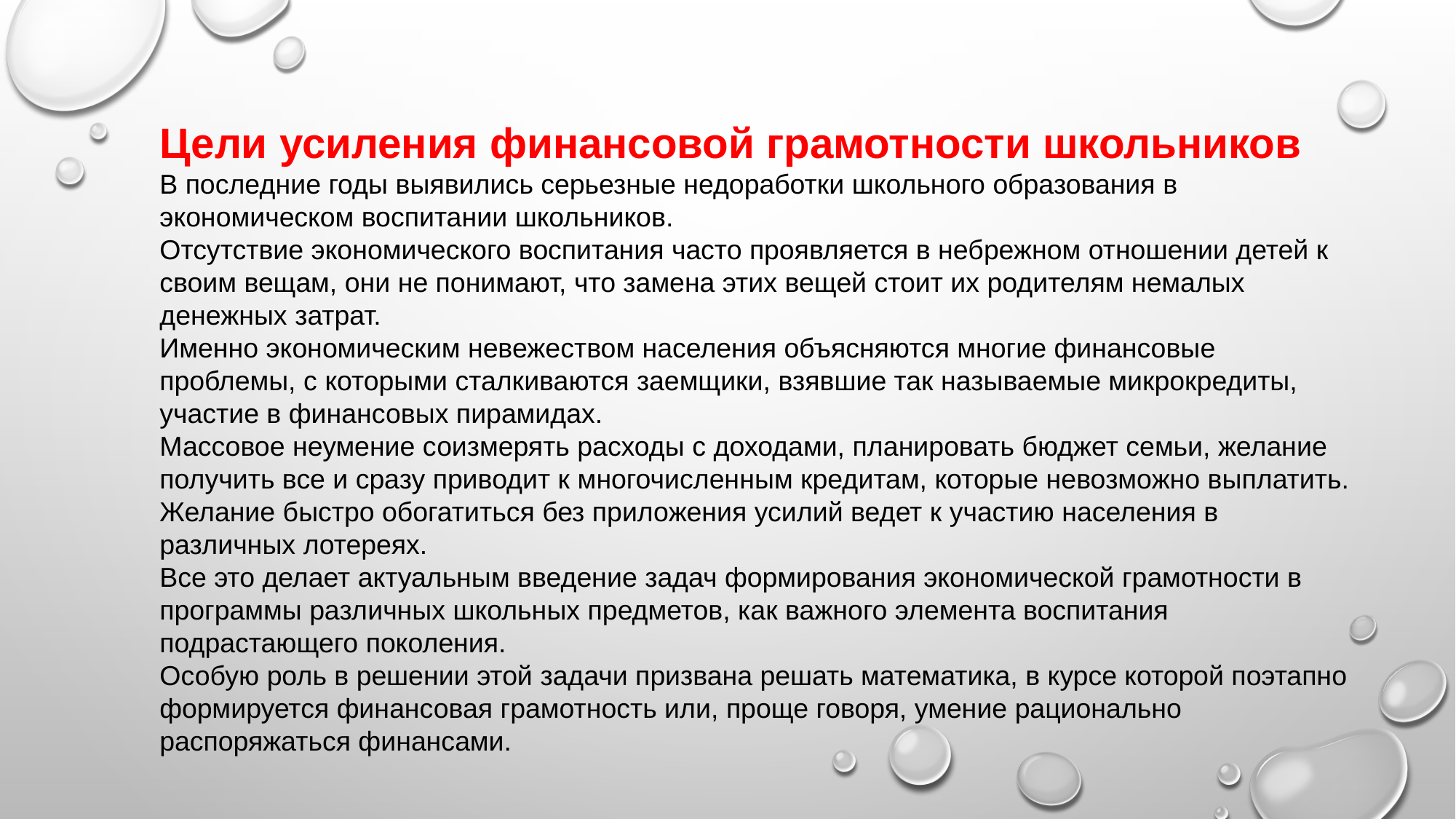

Цели усиления финансовой грамотности школьников
В последние годы выявились серьезные недоработки школьного образования в экономическом воспитании школьников.
Отсутствие экономического воспитания часто проявляется в небрежном отношении детей к своим вещам, они не понимают, что замена этих вещей стоит их родителям немалых денежных затрат.
Именно экономическим невежеством населения объясняются многие финансовые проблемы, с которыми сталкиваются заемщики, взявшие так называемые микрокредиты, участие в финансовых пирамидах.
Массовое неумение соизмерять расходы с доходами, планировать бюджет семьи, желание получить все и сразу приводит к многочисленным кредитам, которые невозможно выплатить.
Желание быстро обогатиться без приложения усилий ведет к участию населения в различных лотереях.
Все это делает актуальным введение задач формирования экономической грамотности в программы различных школьных предметов, как важного элемента воспитания подрастающего поколения.
Особую роль в решении этой задачи призвана решать математика, в курсе которой поэтапно формируется финансовая грамотность или, проще говоря, умение рационально распоряжаться финансами.